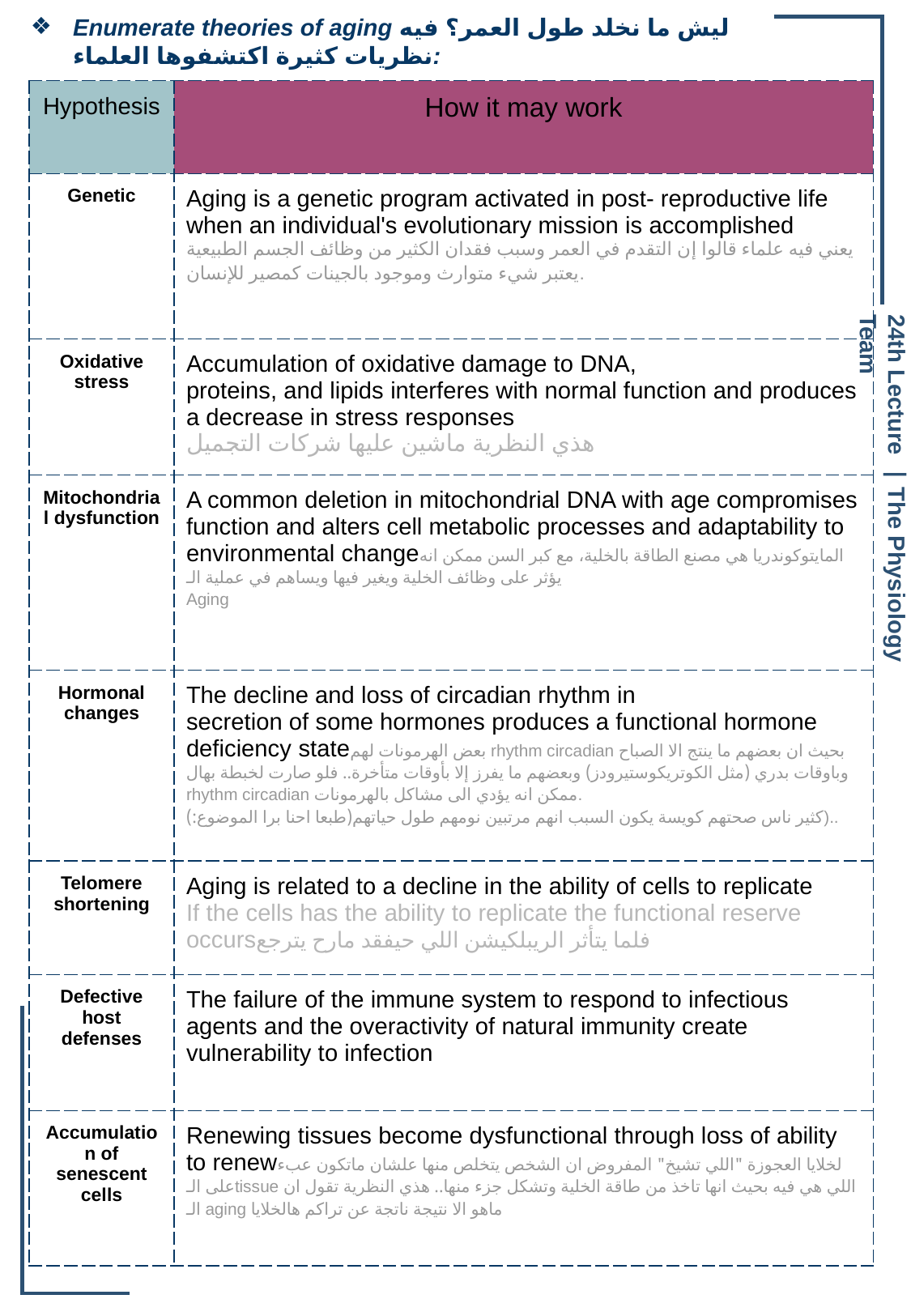

Enumerate theories of aging ليش ما نخلد طول العمر؟ فيه نظريات كثيرة اكتشفوها العلماء:
| Hypothesis | How it may work |
| --- | --- |
| Genetic | Aging is a genetic program activated in post- reproductive life when an individual's evolutionary mission is accomplished یعني فیه علماء قالوا إن التقدم في العمر وسبب فقدان الكثیر من وظائف الجسم الطبیعیة یعتبر شيء متوارث وموجود بالجینات كمصیر للإنسان. |
| Oxidative stress | Accumulation of oxidative damage to DNA, proteins, and lipids interferes with normal function and produces a decrease in stress responses هذي النظرية ماشين عليها شركات التجميل |
| Mitochondrial dysfunction | A common deletion in mitochondrial DNA with age compromises function and alters cell metabolic processes and adaptability to environmental changeالمایتوكوندریا هي مصنع الطاقة بالخلیة، مع كبر السن ممكن انه یؤثر على وظائف الخلیة ویغیر فیها ویساهم في عملیة الـ Aging |
| Hormonal changes | The decline and loss of circadian rhythm in secretion of some hormones produces a functional hormone deficiency stateبعض الهرمونات لهم rhythm circadian بحیث ان بعضهم ما ینتج الا الصباح وباوقات بدري (مثل الكوتریكوستیرودز) وبعضهم ما یفرز إلا بأوقات متأخرة.. فلو صارت لخبطة بهال rhythm circadian ممكن انه یؤدي الى مشاكل بالهرمونات. كثير ناس صحتهم كويسة يكون السبب انهم مرتبين نومهم طول حياتهم(طبعا احنا برا الموضوع:)).. |
| Telomere shortening | Aging is related to a decline in the ability of cells to replicate If the cells has the ability to replicate the functional reserve occursفلما يتأثر الريبلكيشن اللي حيفقد مارح يترجع |
| Defective host defenses | The failure of the immune system to respond to infectious agents and the overactivity of natural immunity create vulnerability to infection |
| Accumulation of senescent cells | Renewing tissues become dysfunctional through loss of ability to renewلخلایا العجوزة "اللي تشیخ" المفروض ان الشخص یتخلص منها علشان ماتكون عبء على الـtissue اللي هي فیه بحیث انها تاخذ من طاقة الخلیة وتشكل جزء منها.. هذي النظریة تقول ان الـ aging ماهو الا نتیجة ناتجة عن تراكم هالخلایا |
24th Lecture  ∣ The Physiology Team